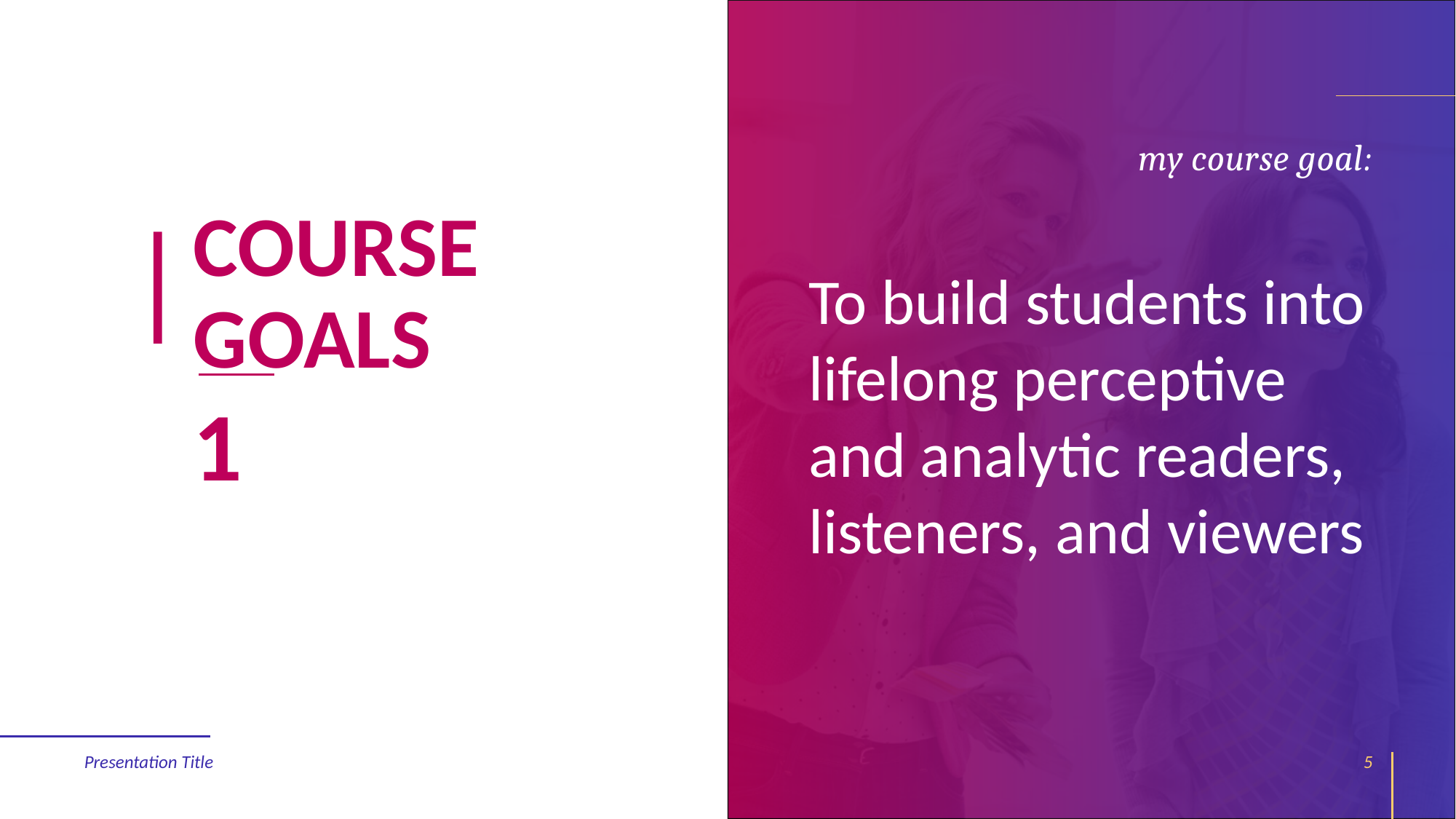

my course goal:
# COURSE GOALS
To build students into lifelong perceptive and analytic readers, listeners, and viewers
1
Presentation Title
5